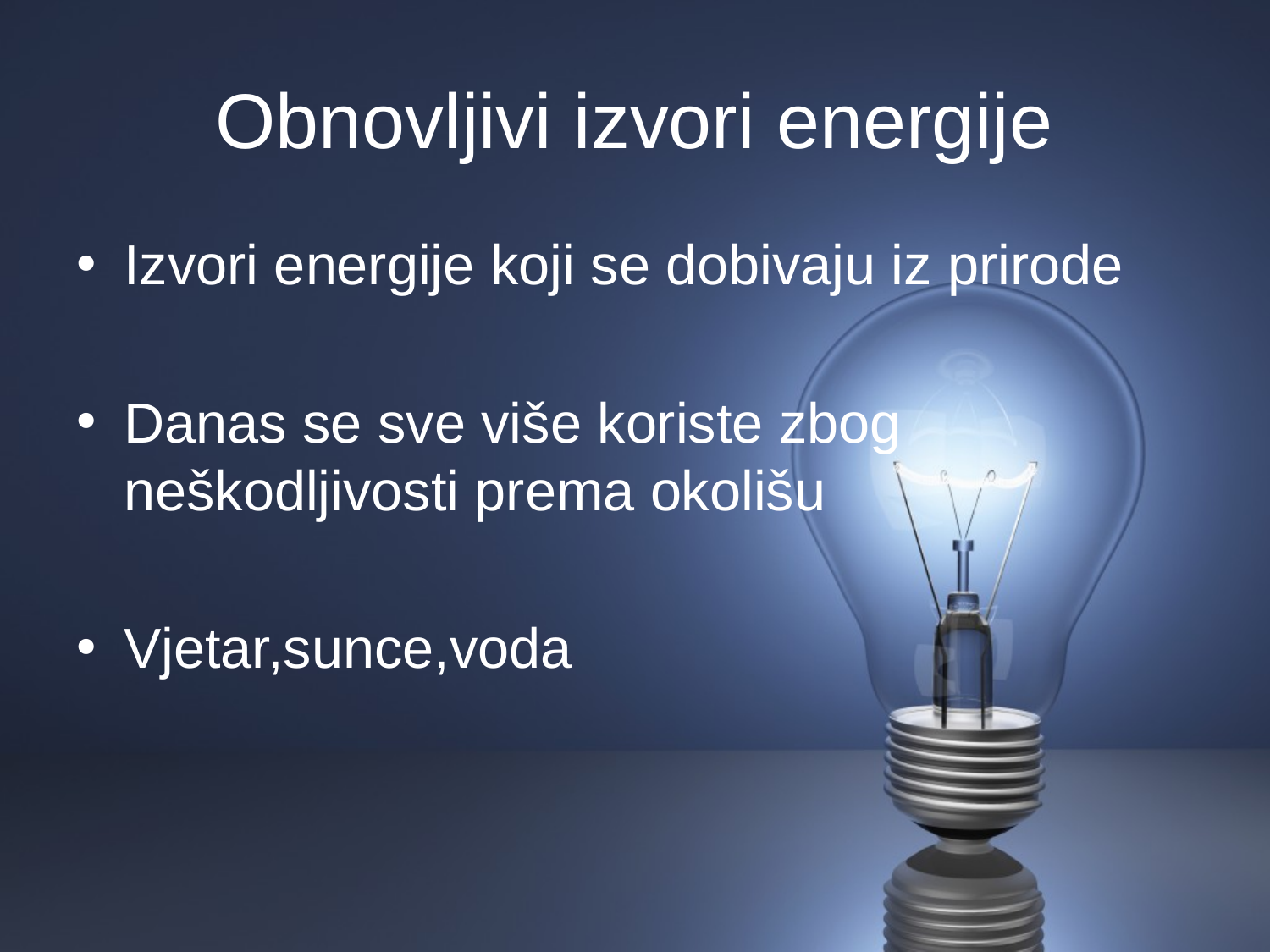

# Obnovljivi izvori energije
Izvori energije koji se dobivaju iz prirode

Danas se sve više koriste zbog neškodljivosti prema okolišu

Vjetar,sunce,voda